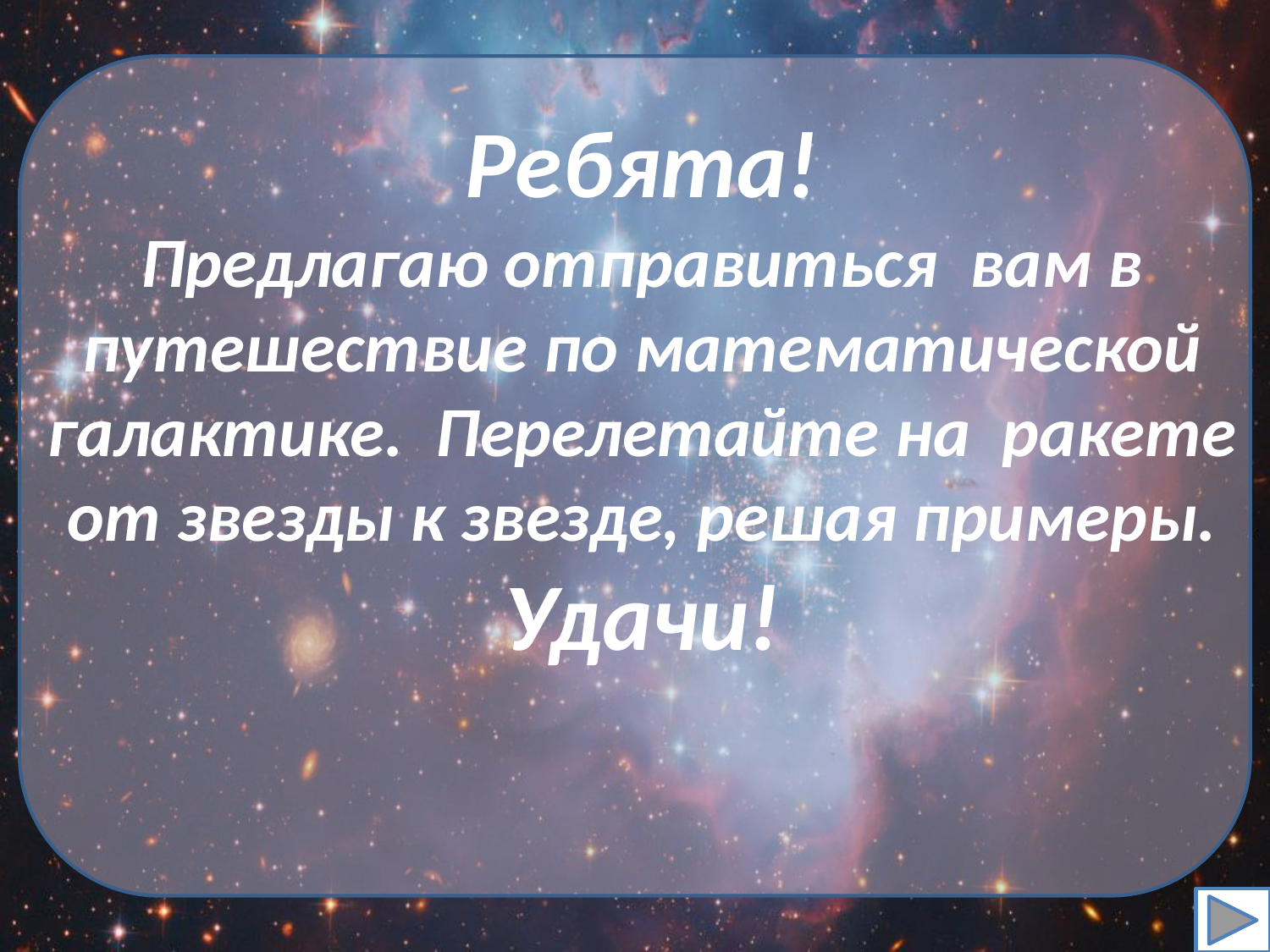

Ребята!
Предлагаю отправиться  вам в путешествие по математической галактике.  Перелетайте на  ракете от звезды к звезде, решая примеры.
Удачи!